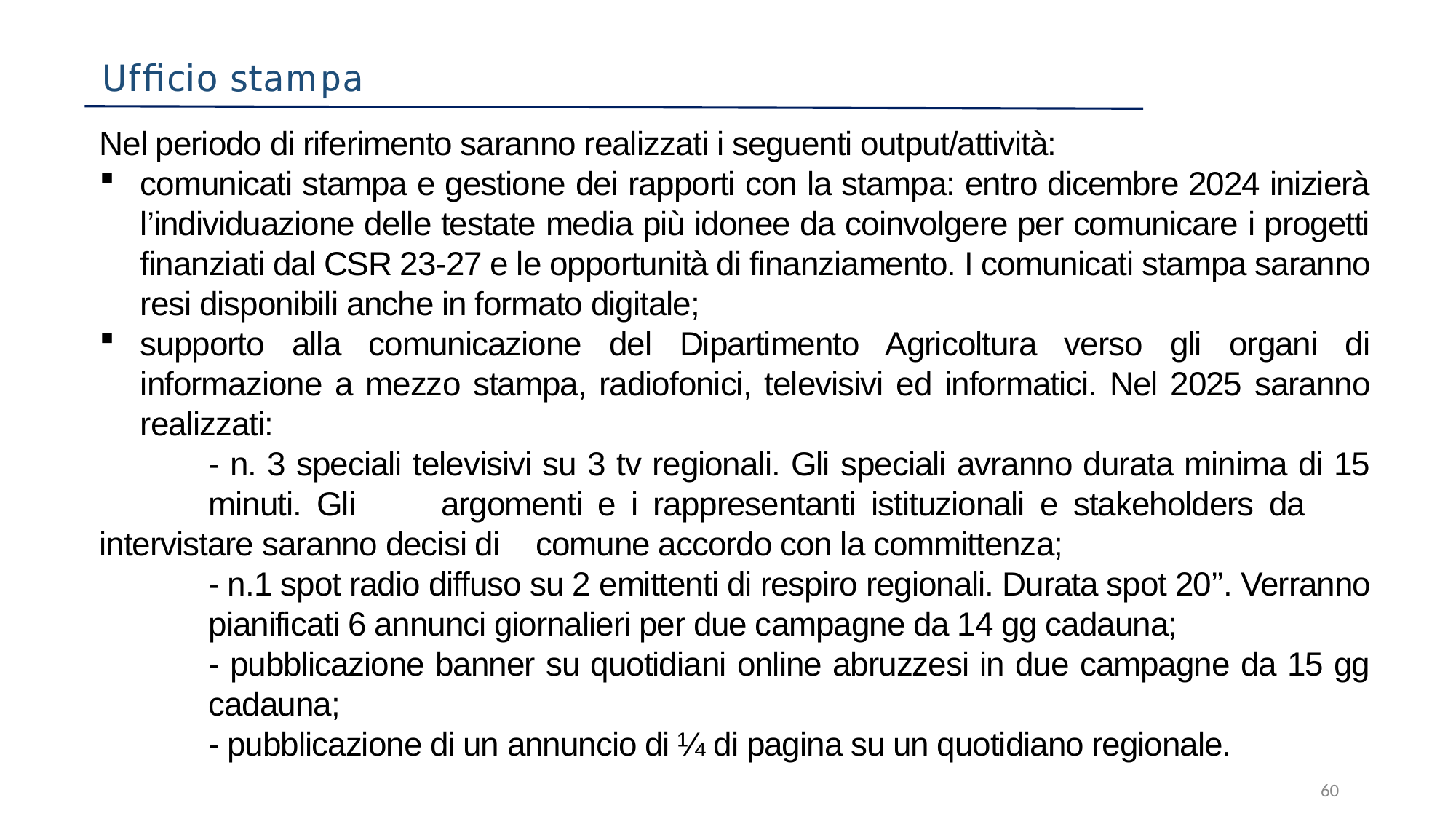

Ufficio stampa
Nel periodo di riferimento saranno realizzati i seguenti output/attività:
comunicati stampa e gestione dei rapporti con la stampa: entro dicembre 2024 inizierà l’individuazione delle testate media più idonee da coinvolgere per comunicare i progetti finanziati dal CSR 23-27 e le opportunità di finanziamento. I comunicati stampa saranno resi disponibili anche in formato digitale;
supporto alla comunicazione del Dipartimento Agricoltura verso gli organi di informazione a mezzo stampa, radiofonici, televisivi ed informatici. Nel 2025 saranno realizzati:
	- n. 3 speciali televisivi su 3 tv regionali. Gli speciali avranno durata minima di 15 	minuti. Gli 	argomenti e i rappresentanti istituzionali e stakeholders da 	intervistare saranno decisi di 	comune accordo con la committenza;
	- n.1 spot radio diffuso su 2 emittenti di respiro regionali. Durata spot 20’’. Verranno 	pianificati 6 annunci giornalieri per due campagne da 14 gg cadauna;
	- pubblicazione banner su quotidiani online abruzzesi in due campagne da 15 gg 	cadauna;
	- pubblicazione di un annuncio di ¼ di pagina su un quotidiano regionale.